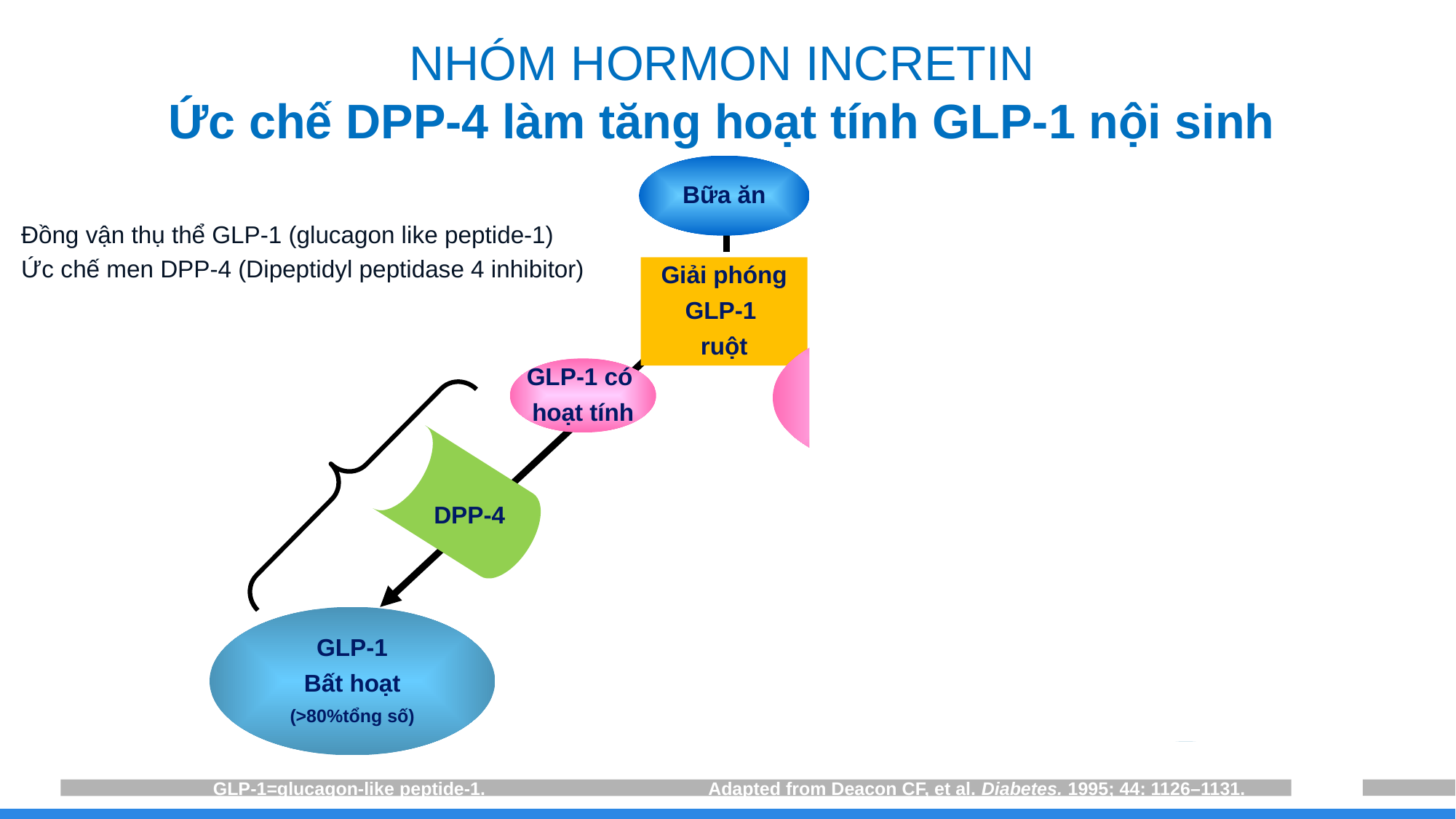

NHÓM HORMON INCRETIN
Ức chế DPP-4 làm tăng hoạt tính GLP-1 nội sinh
Bữa ăn
Đồng vận thụ thể GLP-1 (glucagon like peptide-1)
Ức chế men DPP-4 (Dipeptidyl peptidase 4 inhibitor)

Không có ức chế  DPP-4
Có ức chế DPP-4
Giải phóng
GLP-1
ruột

GLP-1
Có hoạt tính

GLP-1 có
hoạt tính
GLP-1 t½=1–2 phút

DPP-4

DPP-4
ức chế
DPP-4
GLP-1
Bất hoạt
(>80%tổng số)
GLP-1
bất hoạt
DPP-4=dipeptidyl peptidase-4;
GLP-1=glucagon-like peptide-1.
Adapted from Rothenberg P, et al. Diabetes. 2000; 49 (Suppl 1): A39, abs 160-OR. Adapted from Deacon CF, et al. Diabetes. 1995; 44: 1126–1131.